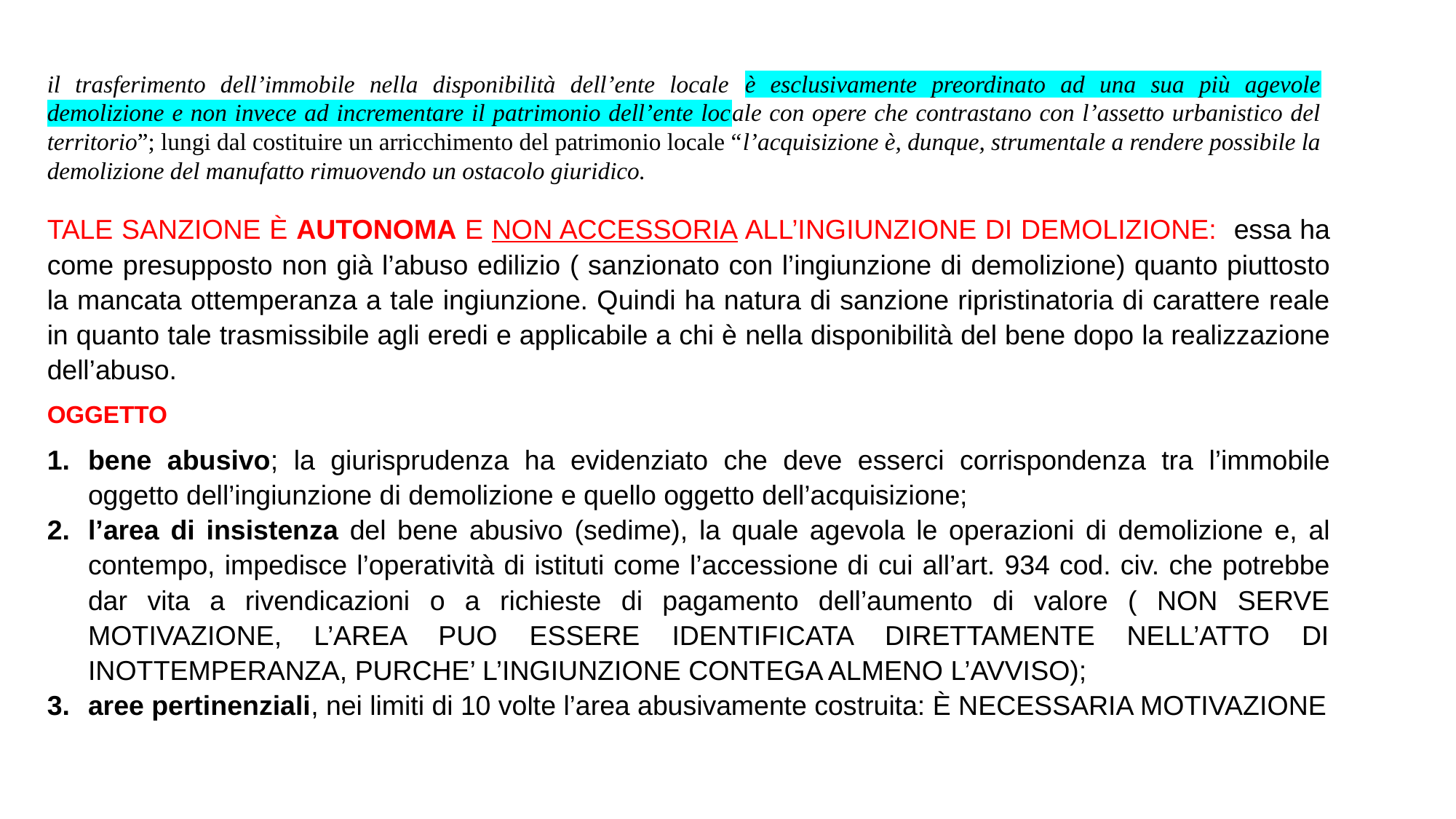

il trasferimento dell’immobile nella disponibilità dell’ente locale è esclusivamente preordinato ad una sua più agevole demolizione e non invece ad incrementare il patrimonio dell’ente locale con opere che contrastano con l’assetto urbanistico del territorio”; lungi dal costituire un arricchimento del patrimonio locale “l’acquisizione è, dunque, strumentale a rendere possibile la demolizione del manufatto rimuovendo un ostacolo giuridico.
TALE SANZIONE È AUTONOMA E NON ACCESSORIA ALL’INGIUNZIONE DI DEMOLIZIONE:  essa ha come presupposto non già l’abuso edilizio ( sanzionato con l’ingiunzione di demolizione) quanto piuttosto la mancata ottemperanza a tale ingiunzione. Quindi ha natura di sanzione ripristinatoria di carattere reale in quanto tale trasmissibile agli eredi e applicabile a chi è nella disponibilità del bene dopo la realizzazione dell’abuso.
OGGETTO
bene abusivo; la giurisprudenza ha evidenziato che deve esserci corrispondenza tra l’immobile oggetto dell’ingiunzione di demolizione e quello oggetto dell’acquisizione;
l’area di insistenza del bene abusivo (sedime), la quale agevola le operazioni di demolizione e, al contempo, impedisce l’operatività di istituti come l’accessione di cui all’art. 934 cod. civ. che potrebbe dar vita a rivendicazioni o a richieste di pagamento dell’aumento di valore ( NON SERVE MOTIVAZIONE, L’AREA PUO ESSERE IDENTIFICATA DIRETTAMENTE NELL’ATTO DI INOTTEMPERANZA, PURCHE’ L’INGIUNZIONE CONTEGA ALMENO L’AVVISO);
aree pertinenziali, nei limiti di 10 volte l’area abusivamente costruita: È NECESSARIA MOTIVAZIONE